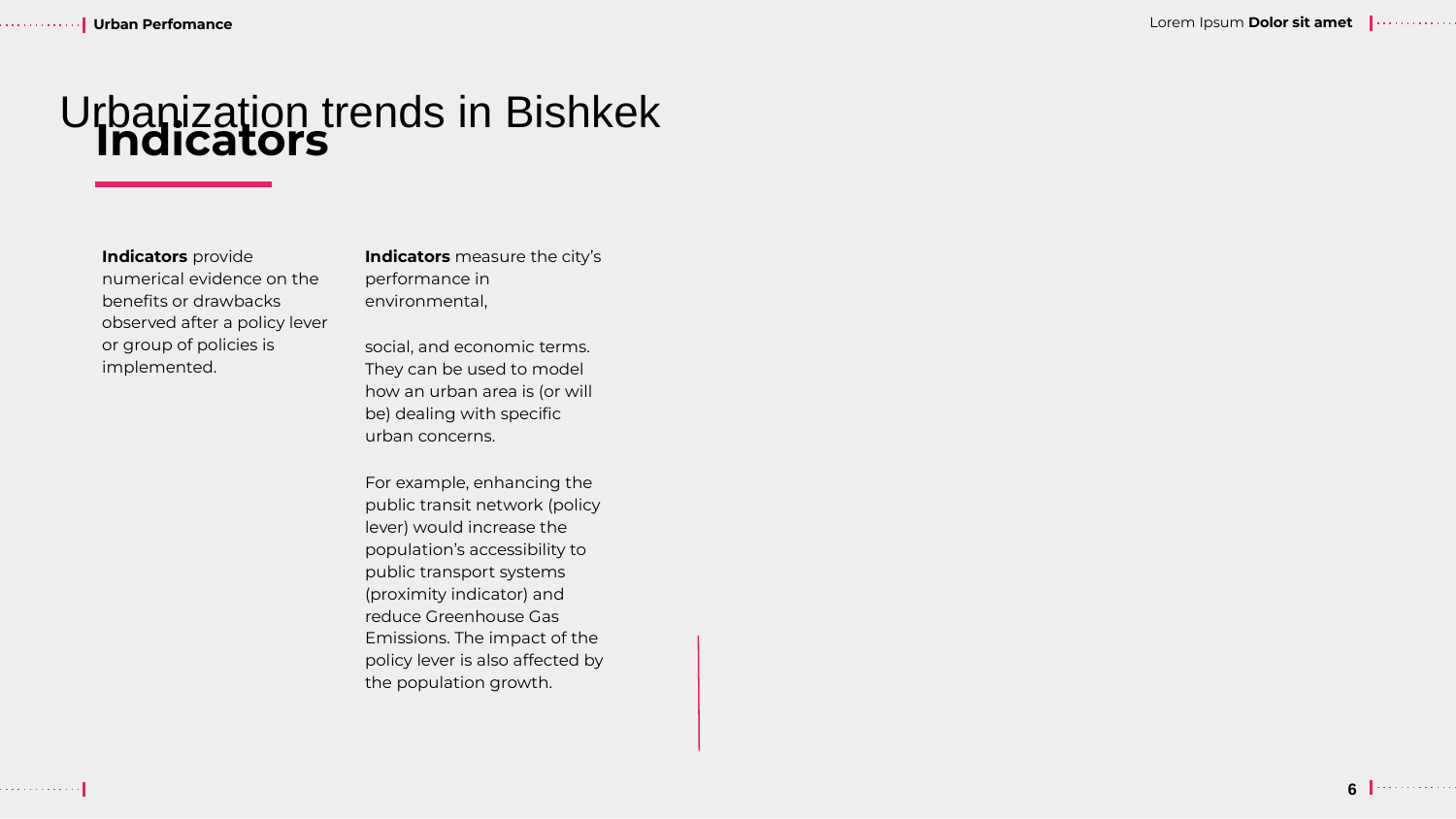

Urbanization trends in Bishkek
Indicators
Indicators provide numerical evidence on the benefits or drawbacks observed after a policy lever or group of policies is implemented.

Indicators measure the city’s performance in environmental,
social, and economic terms. They can be used to model how an urban area is (or will be) dealing with specific urban concerns.
For example, enhancing the public transit network (policy lever) would increase the population’s accessibility to public transport systems (proximity indicator) and reduce Greenhouse Gas Emissions. The impact of the policy lever is also affected by the population growth.